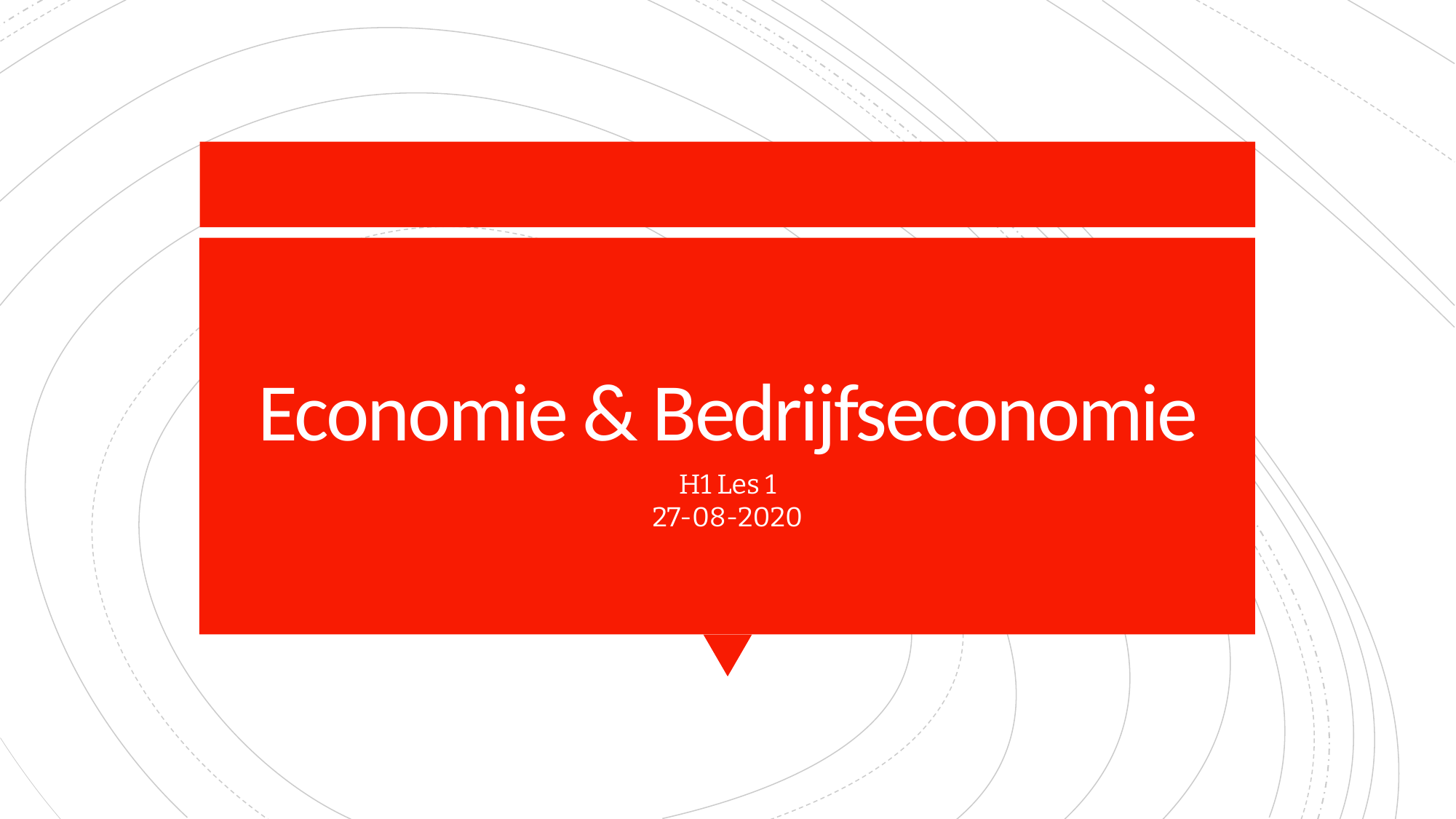

# Economie & Bedrijfseconomie
H1 Les 1
27-08-2020